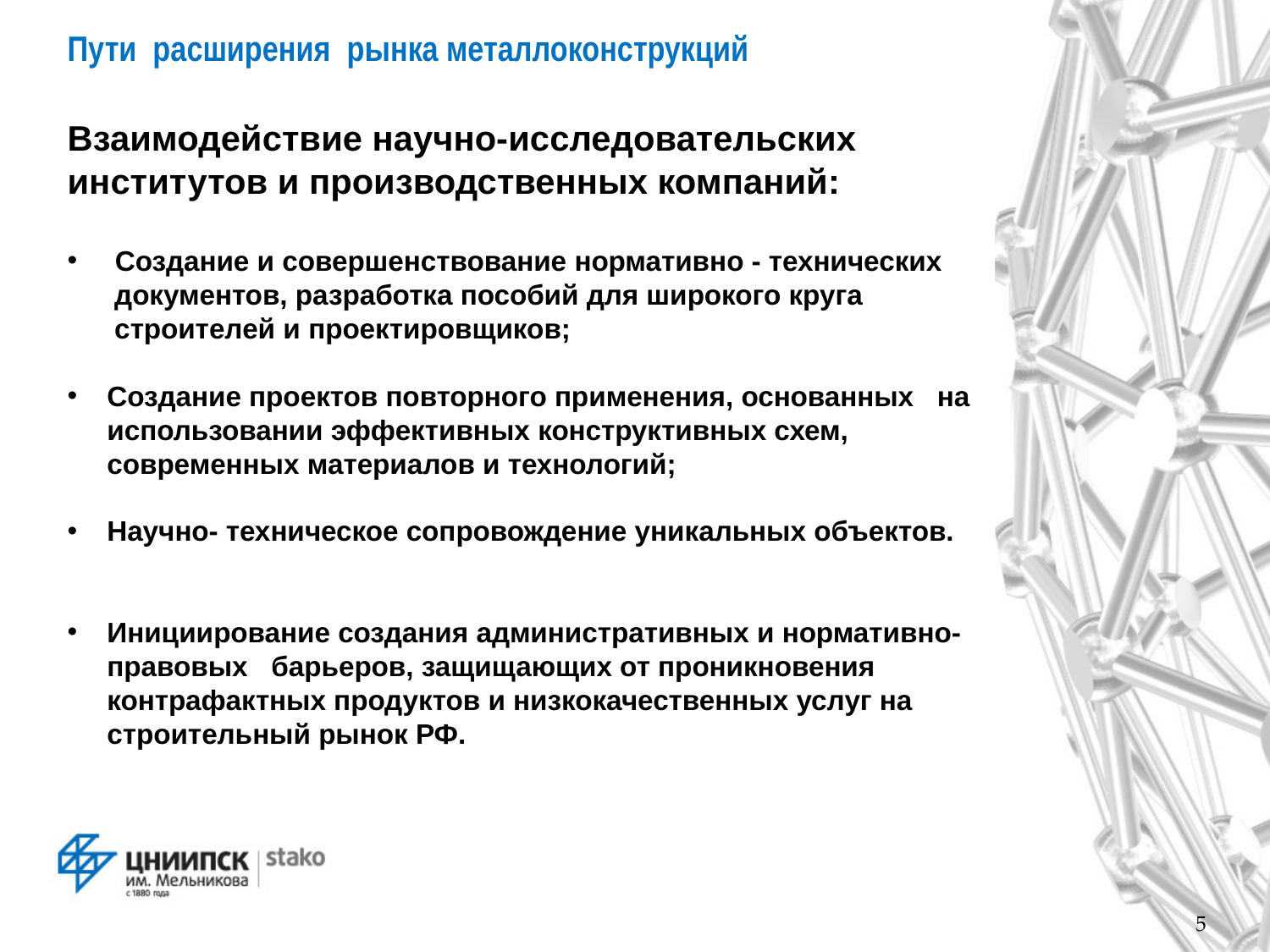

Пути  расширения  рынка металлоконструкций

Взаимодействие научно-исследовательских
институтов и производственных компаний:

 Создание и совершенствование нормативно - технических
      документов, разработка пособий для широкого круга
      строителей и проектировщиков;

Создание проектов повторного применения, основанных   на использовании эффективных конструктивных схем, современных материалов и технологий;

Научно- техническое сопровождение уникальных объектов.

Инициирование создания административных и нормативно-правовых   барьеров, защищающих от проникновения контрафактных продуктов и низкокачественных услуг на  строительный рынок РФ.

5